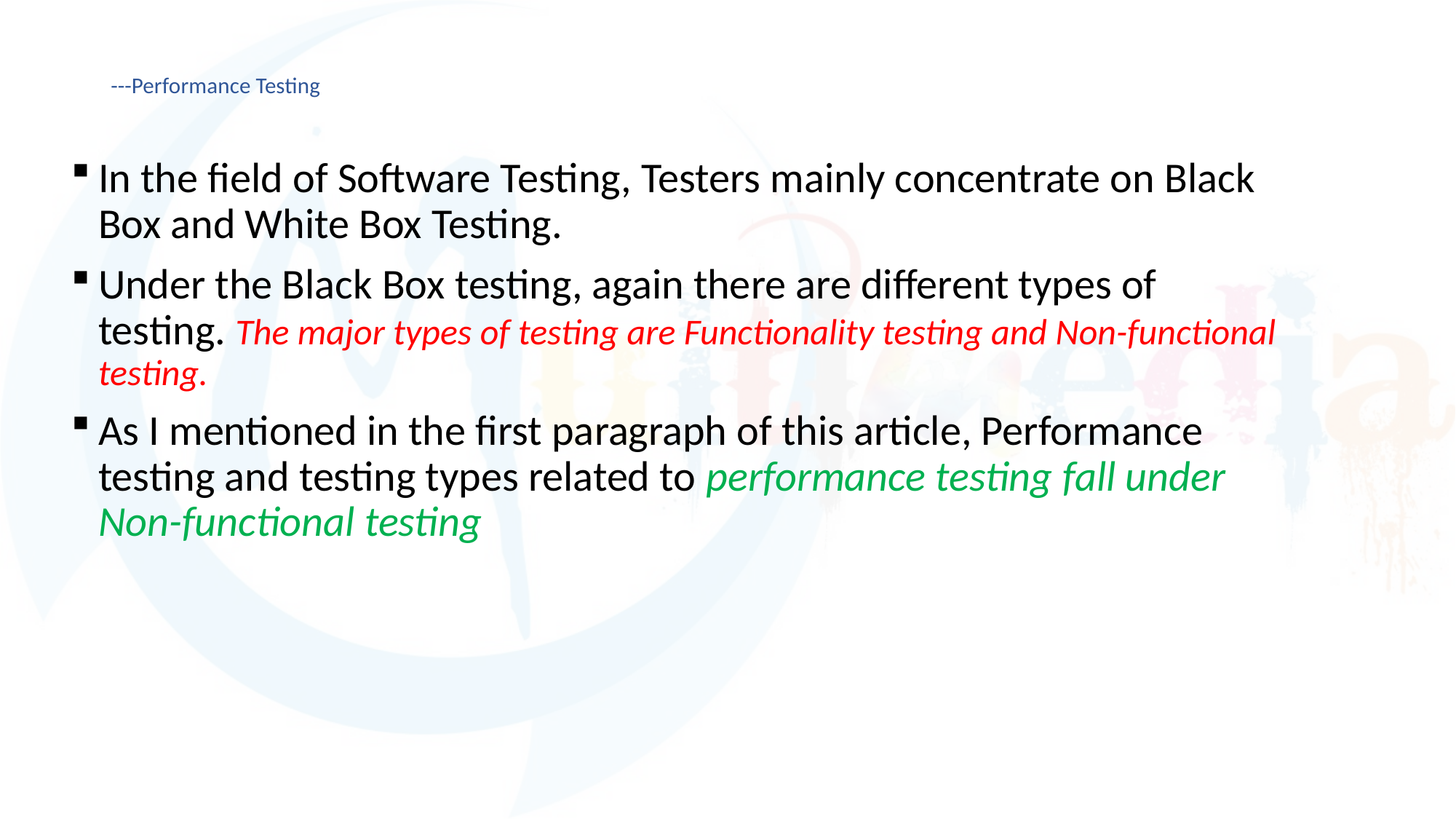

# ---Performance Testing
In the field of Software Testing, Testers mainly concentrate on Black Box and White Box Testing.
Under the Black Box testing, again there are different types of testing. The major types of testing are Functionality testing and Non-functional testing.
As I mentioned in the first paragraph of this article, Performance testing and testing types related to performance testing fall under Non-functional testing